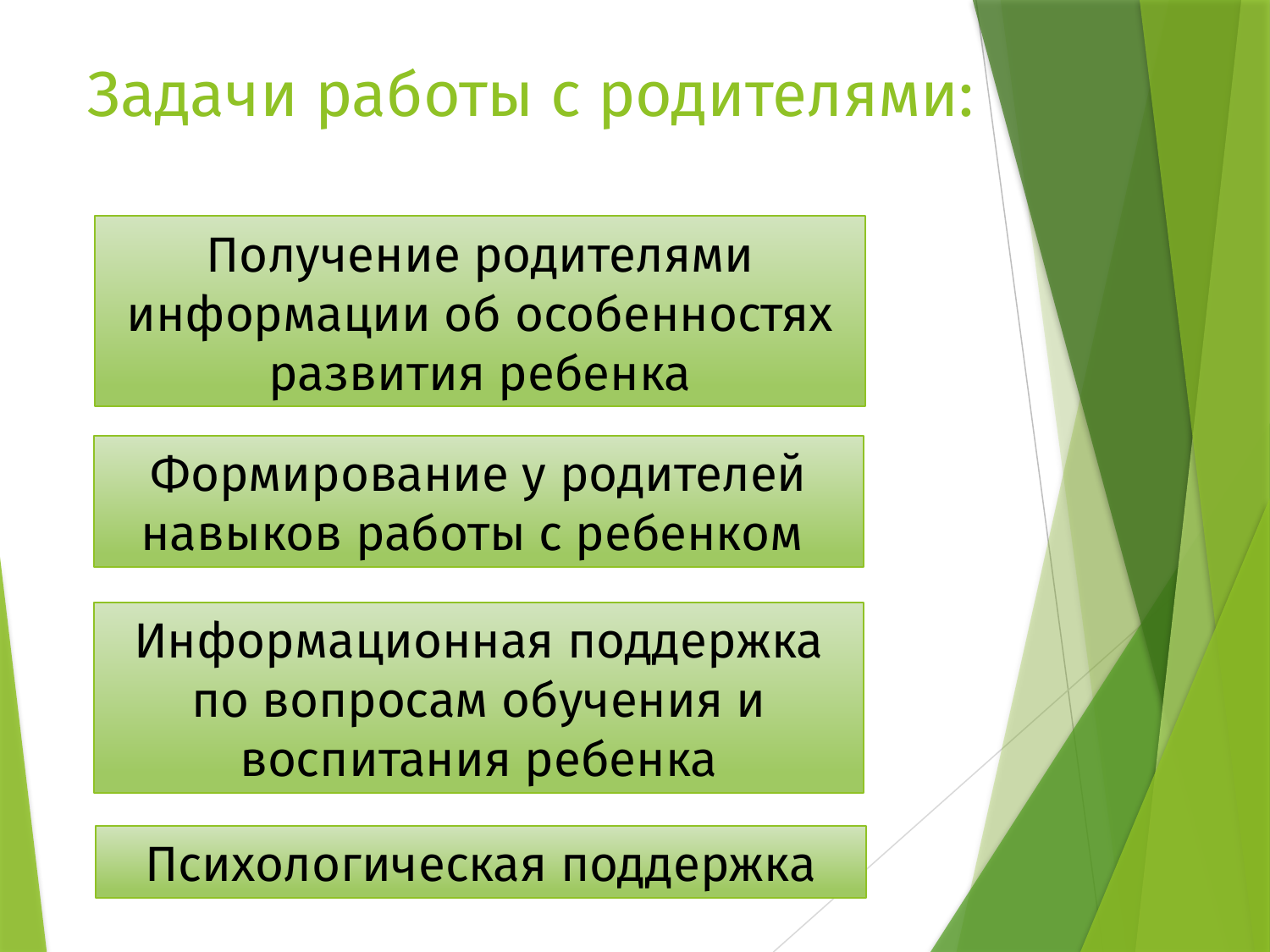

# Задачи работы с родителями:
Получение родителями информации об особенностях развития ребенка
Формирование у родителей навыков работы с ребенком
Информационная поддержка по вопросам обучения и воспитания ребенка
Психологическая поддержка